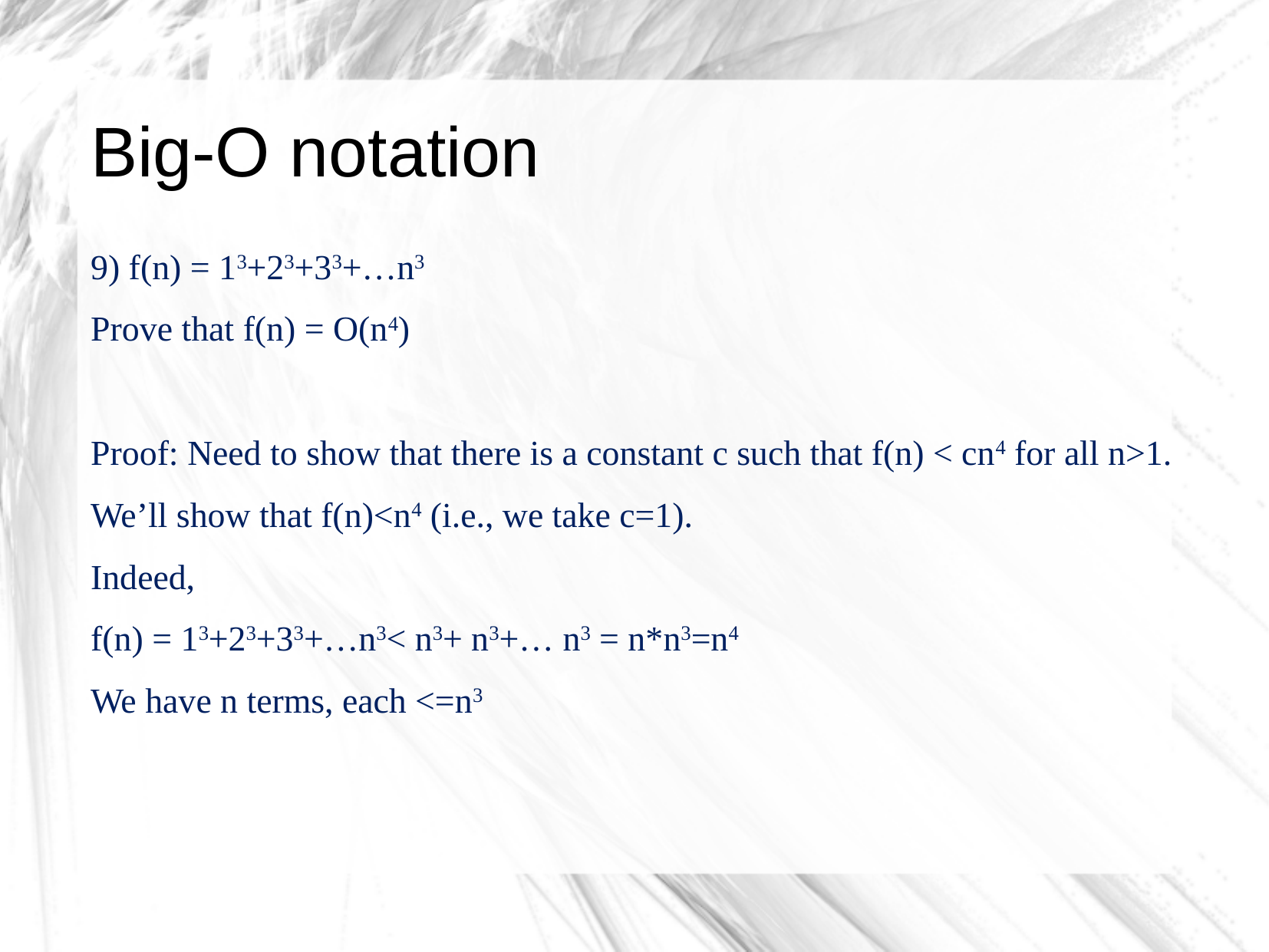

# Big-O notation
9) f(n) = 13+23+33+…n3
Prove that f(n) = O(n4)

Proof: Need to show that there is a constant c such that f(n) < cn4 for all n>1.
We’ll show that f(n)<n4 (i.e., we take c=1).
Indeed,
f(n) = 13+23+33+…n3< n3+ n3+… n3 = n*n3=n4
We have n terms, each <=n3